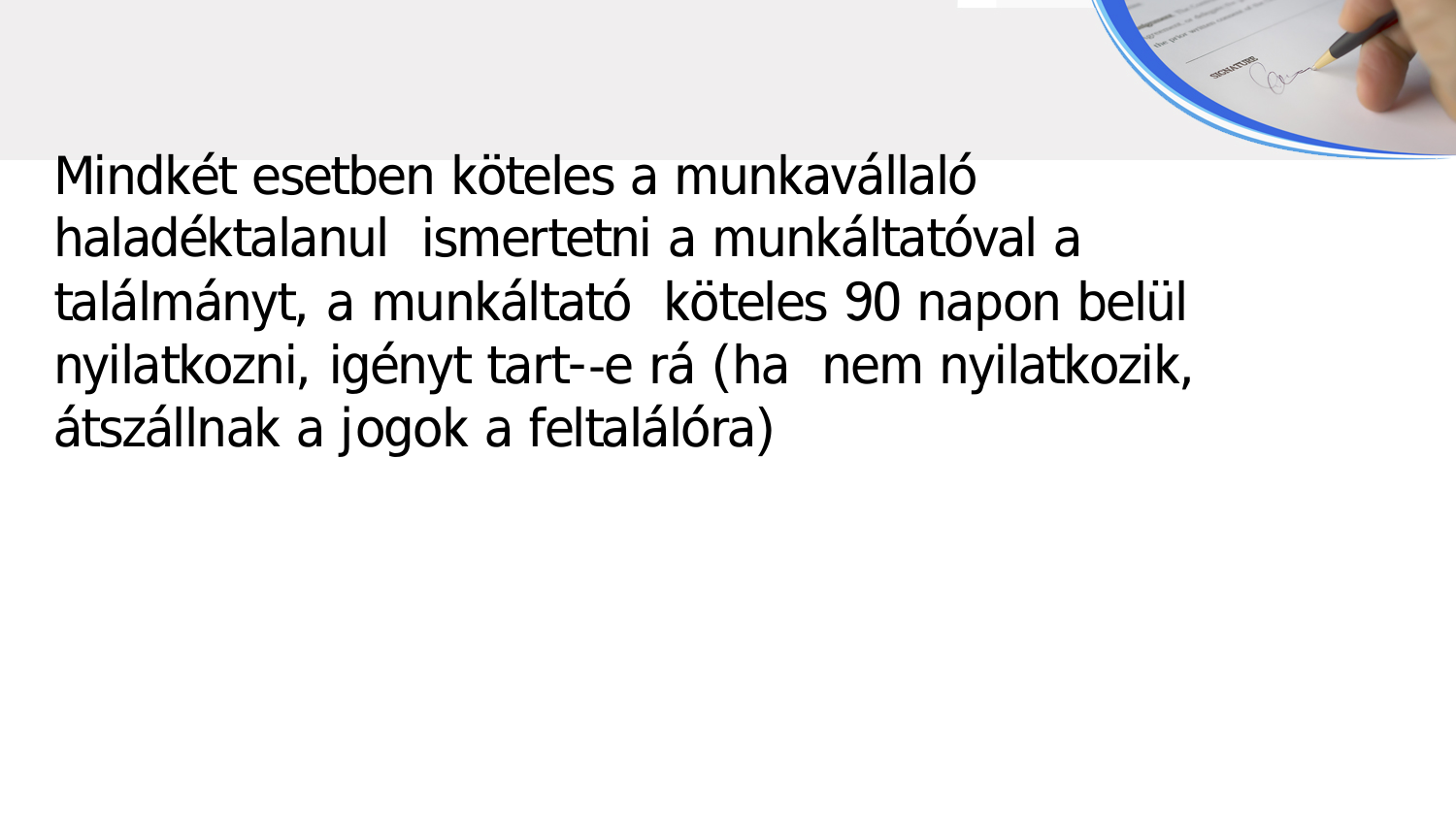

Mindkét esetben köteles a munkavállaló haladéktalanul  ismertetni a munkáltatóval a találmányt, a munkáltató  köteles 90 napon belül nyilatkozni, igényt tart-­‐e rá (ha  nem nyilatkozik, átszállnak a jogok a feltalálóra)